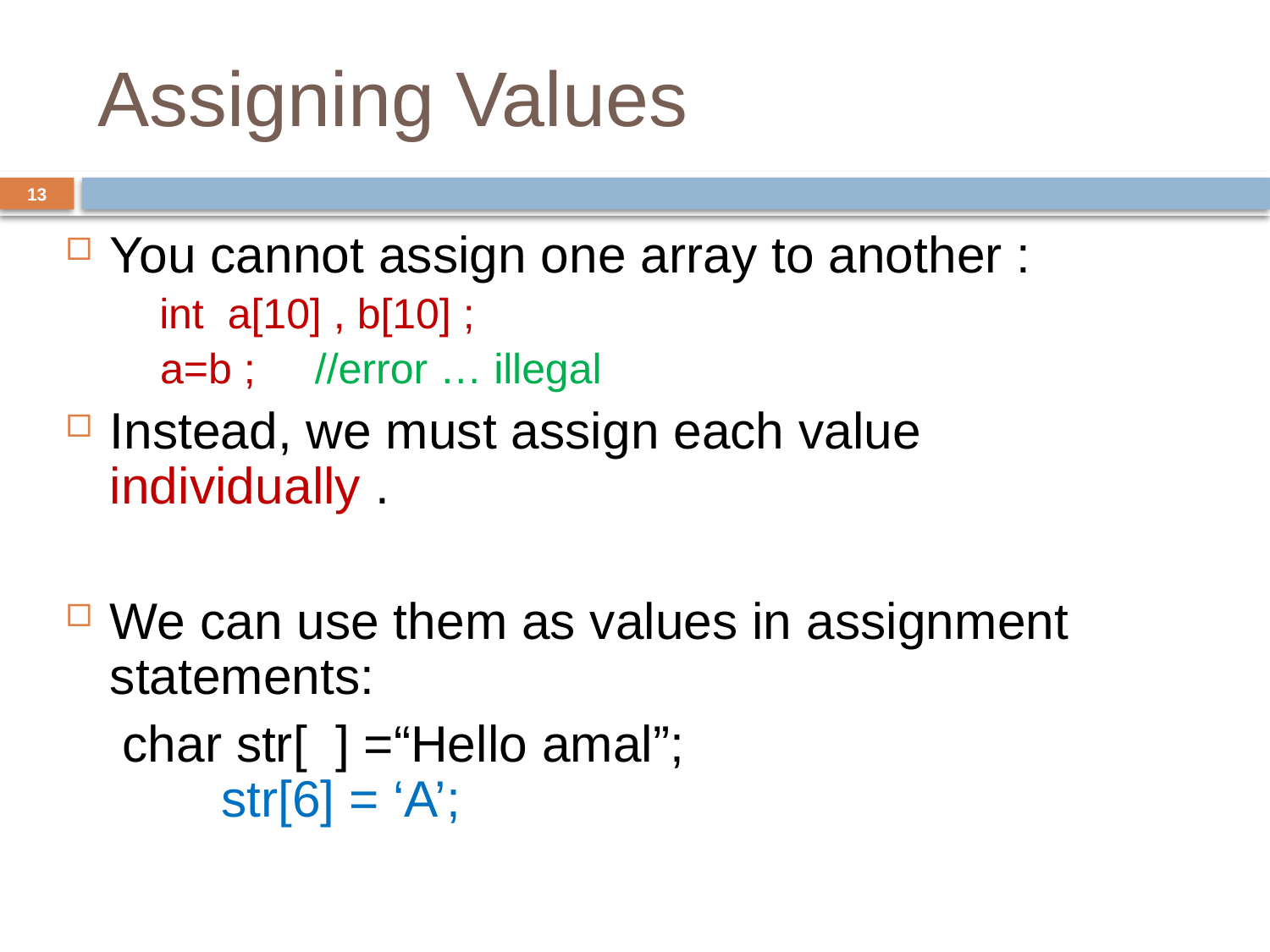

# Assigning Values
13
You cannot assign one array to another :
 int  a[10] , b[10] ;
 a=b ;     //error … illegal
Instead, we must assign each value individually .

We can use them as values in assignment statements:
    char str[  ] =“Hello amal”;
           str[6] = ‘A’;